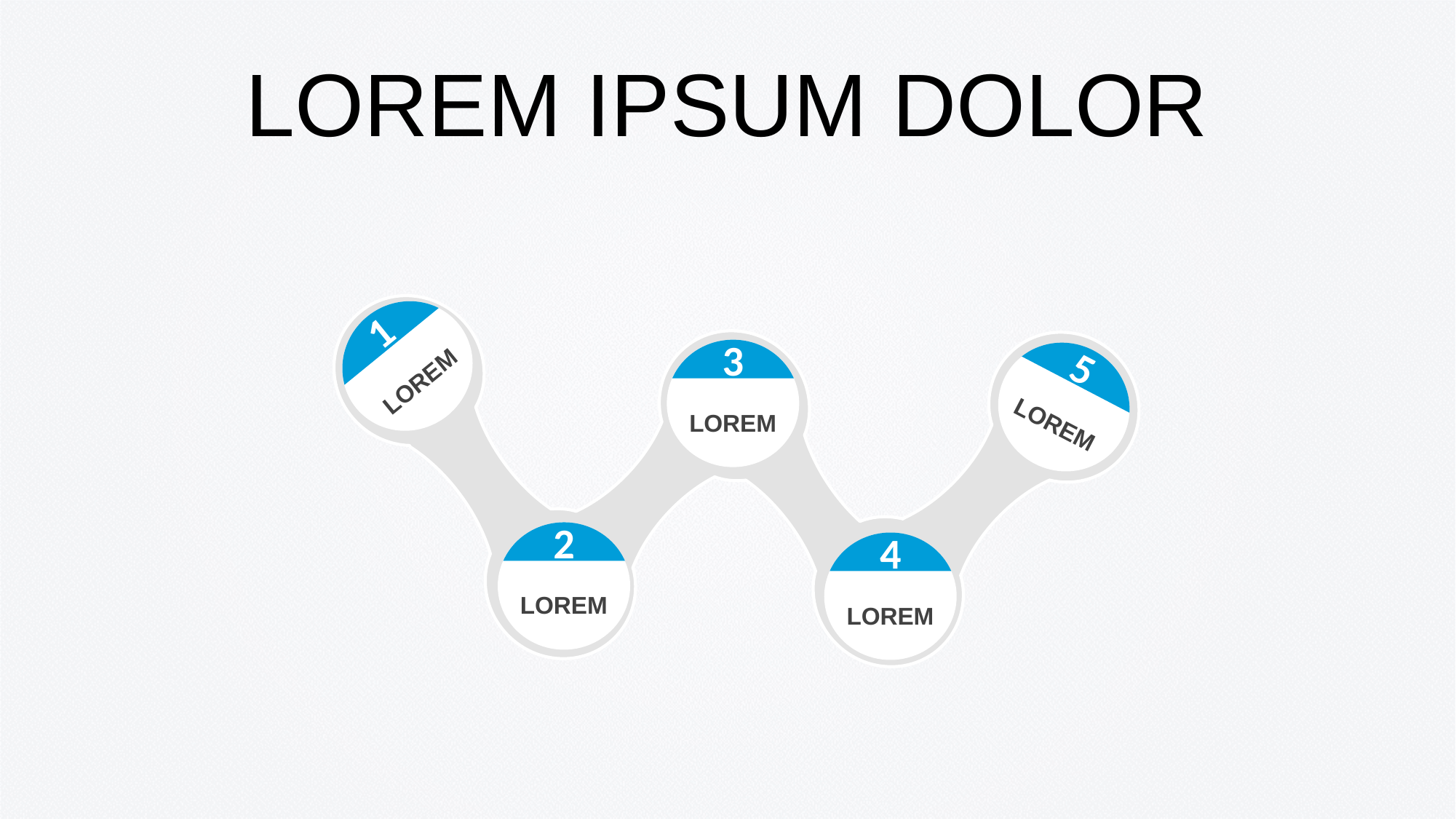

# LOREM IPSUM DOLOR

LOREM
1
LOREM
3
LOREM
5
LOREM
2
4
LOREM